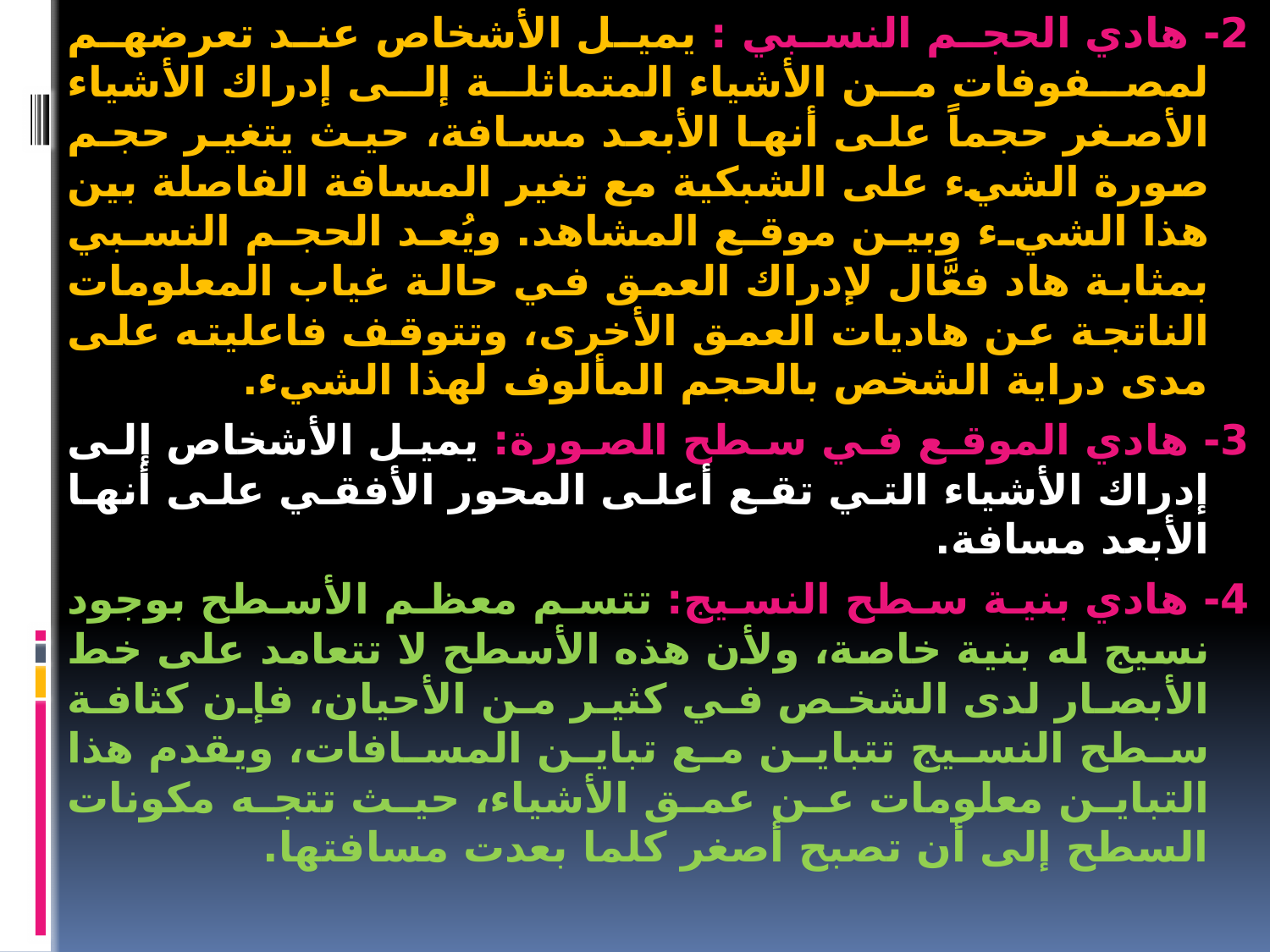

2- هادي الحجم النسبي : يميل الأشخاص عند تعرضهم لمصفوفات من الأشياء المتماثلة إلى إدراك الأشياء الأصغر حجماً على أنها الأبعد مسافة، حيث يتغير حجم صورة الشيء على الشبكية مع تغير المسافة الفاصلة بين هذا الشيء وبين موقع المشاهد. ويُعد الحجم النسبي بمثابة هاد فعَّال لإدراك العمق في حالة غياب المعلومات الناتجة عن هاديات العمق الأخرى، وتتوقف فاعليته على مدى دراية الشخص بالحجم المألوف لهذا الشيء.
3- هادي الموقع في سطح الصورة: يميل الأشخاص إلى إدراك الأشياء التي تقع أعلى المحور الأفقي على أنها الأبعد مسافة.
4- هادي بنية سطح النسيج: تتسم معظم الأسطح بوجود نسيج له بنية خاصة، ولأن هذه الأسطح لا تتعامد على خط الأبصار لدى الشخص في كثير من الأحيان، فإن كثافة سطح النسيج تتباين مع تباين المسافات، ويقدم هذا التباين معلومات عن عمق الأشياء، حيث تتجه مكونات السطح إلى أن تصبح أصغر كلما بعدت مسافتها.